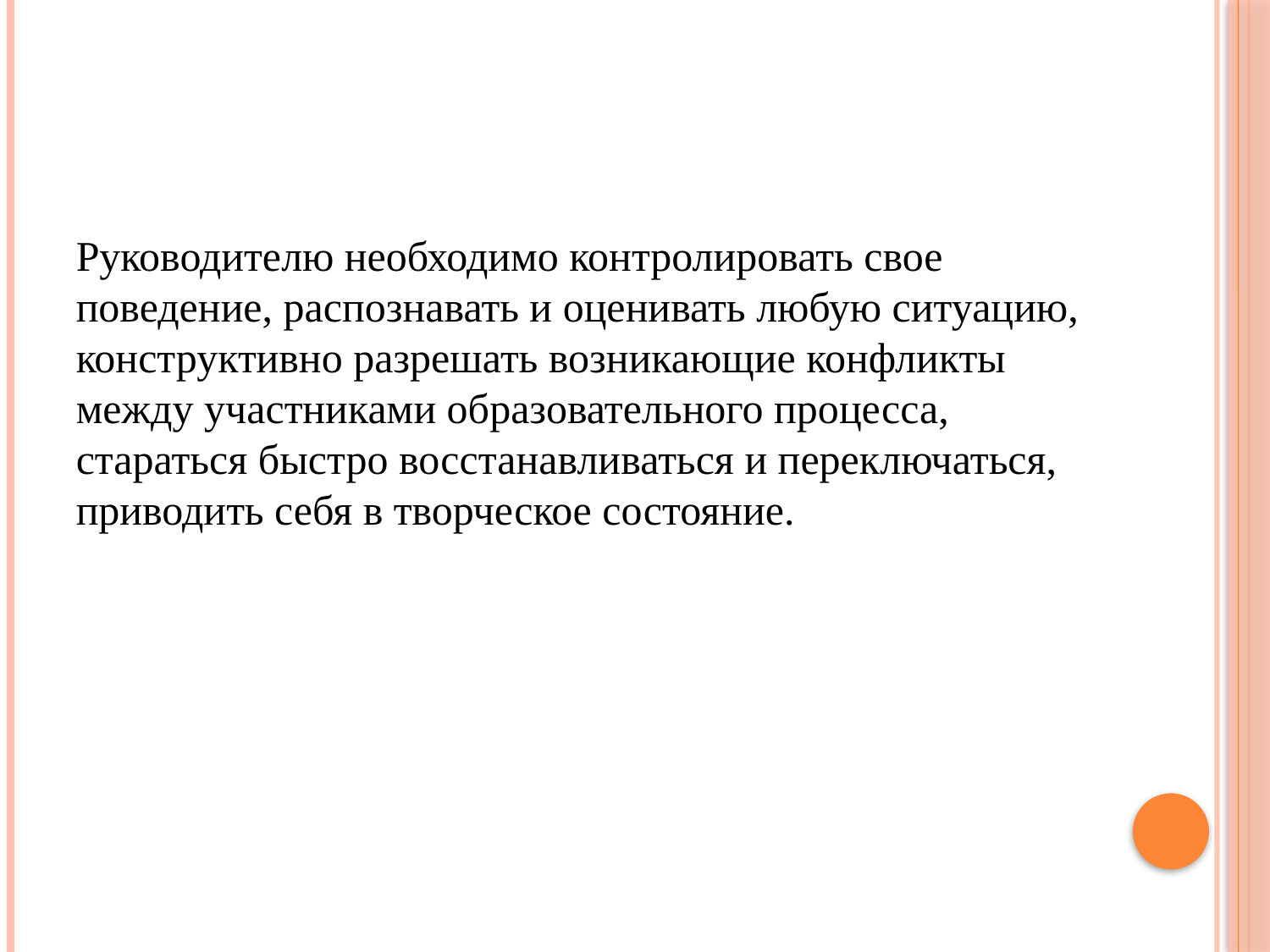

#
Руководителю необходимо контролировать свое поведение, распознавать и оценивать любую ситуацию, конструктивно разрешать возникающие конфликты между участниками образовательного процесса, стараться быстро восстанавливаться и переключаться, приводить себя в творческое состояние.